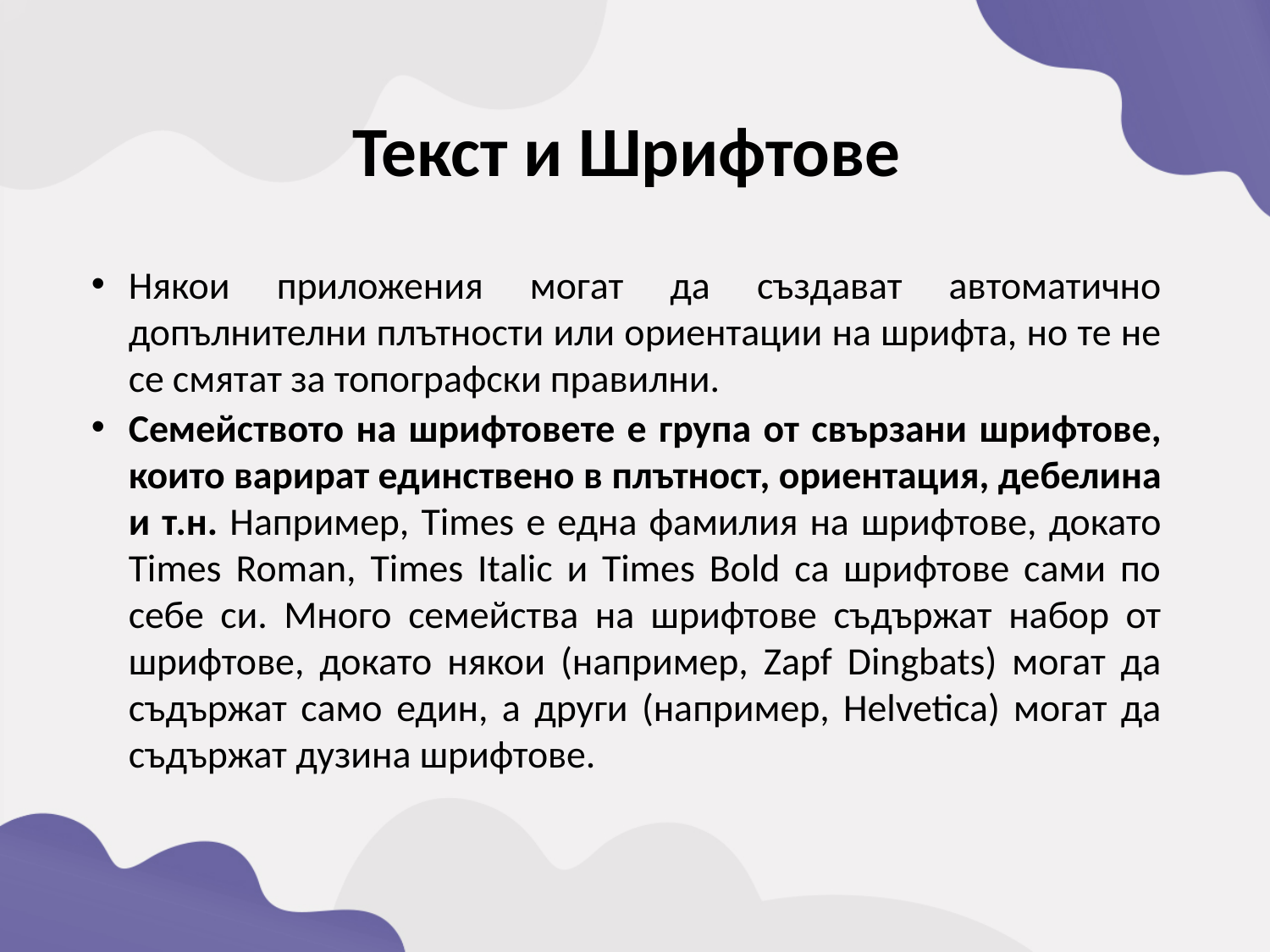

Текст и Шрифтове

Някои приложения могат да създават автоматично допълнителни плътности или ориентации на шрифта, но те не се смятат за топографски правилни.
Семейството на шрифтовете е група от свързани шрифтове, които варират единствено в плътност, ориентация, дебелина и т.н. Например, Times е една фамилия на шрифтове, докато Times Roman, Times Italic и Times Bold са шрифтове сами по себе си. Много семейства на шрифтове съдържат набор от шрифтове, докато някои (например, Zapf Dingbats) могат да съдържат само един, а други (например, Helvetica) могат да съдържат дузина шрифтове.